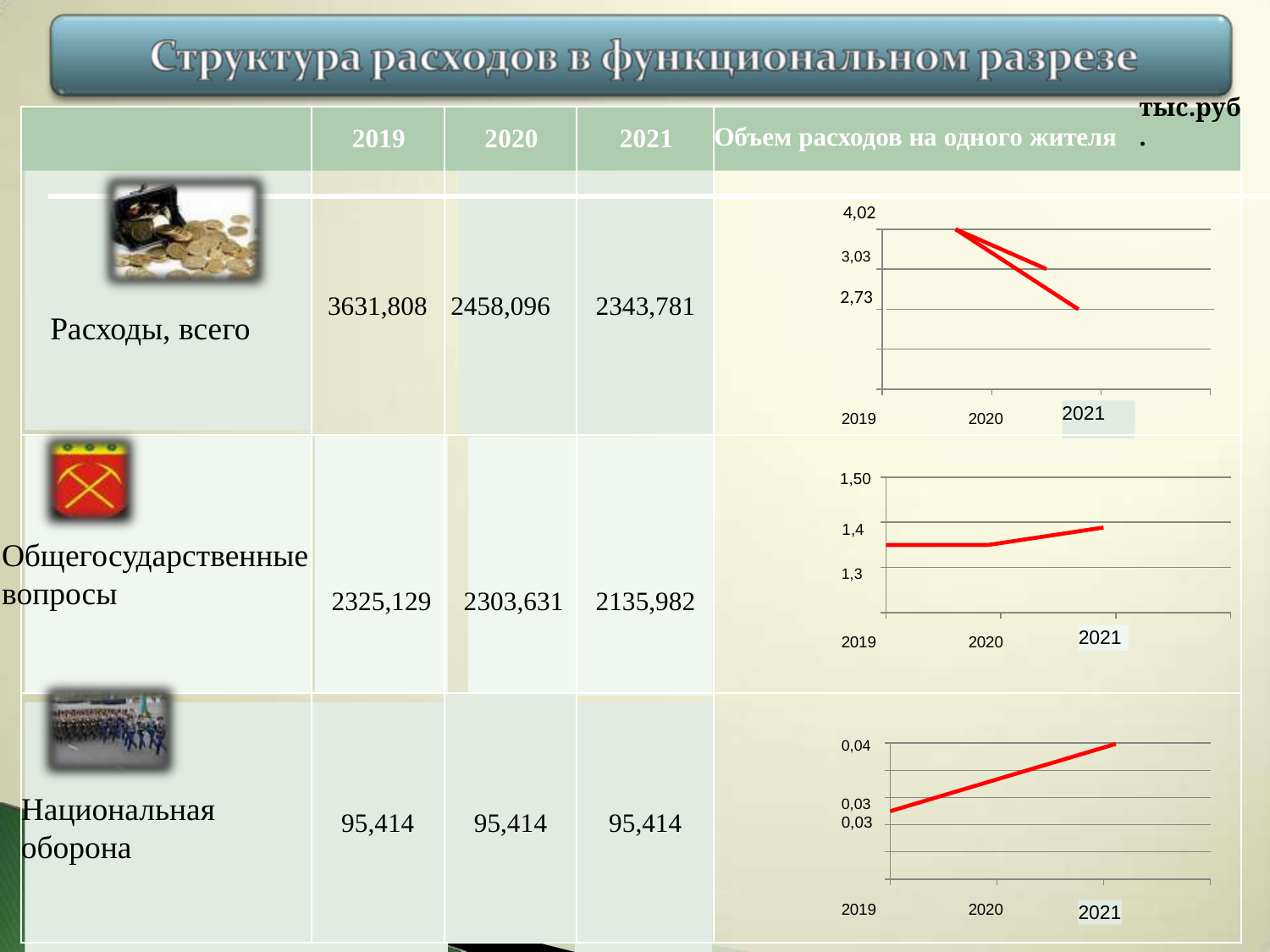

тыс.руб.

Объем расходов на одного жителя
2019
2020
2021

4,02

3,03

2,73
   2458,096
2343,781
3631,808
Расходы, всего

2021
2019
2020

2325,129

1,50

1,4

Общегосударственные  вопросы
1,3

2303,631
2135,982

2021
2019
2020

0,04

Национальная
оборона
0,03
0,03

95,414
95,414
95,414

2019
2020
2021